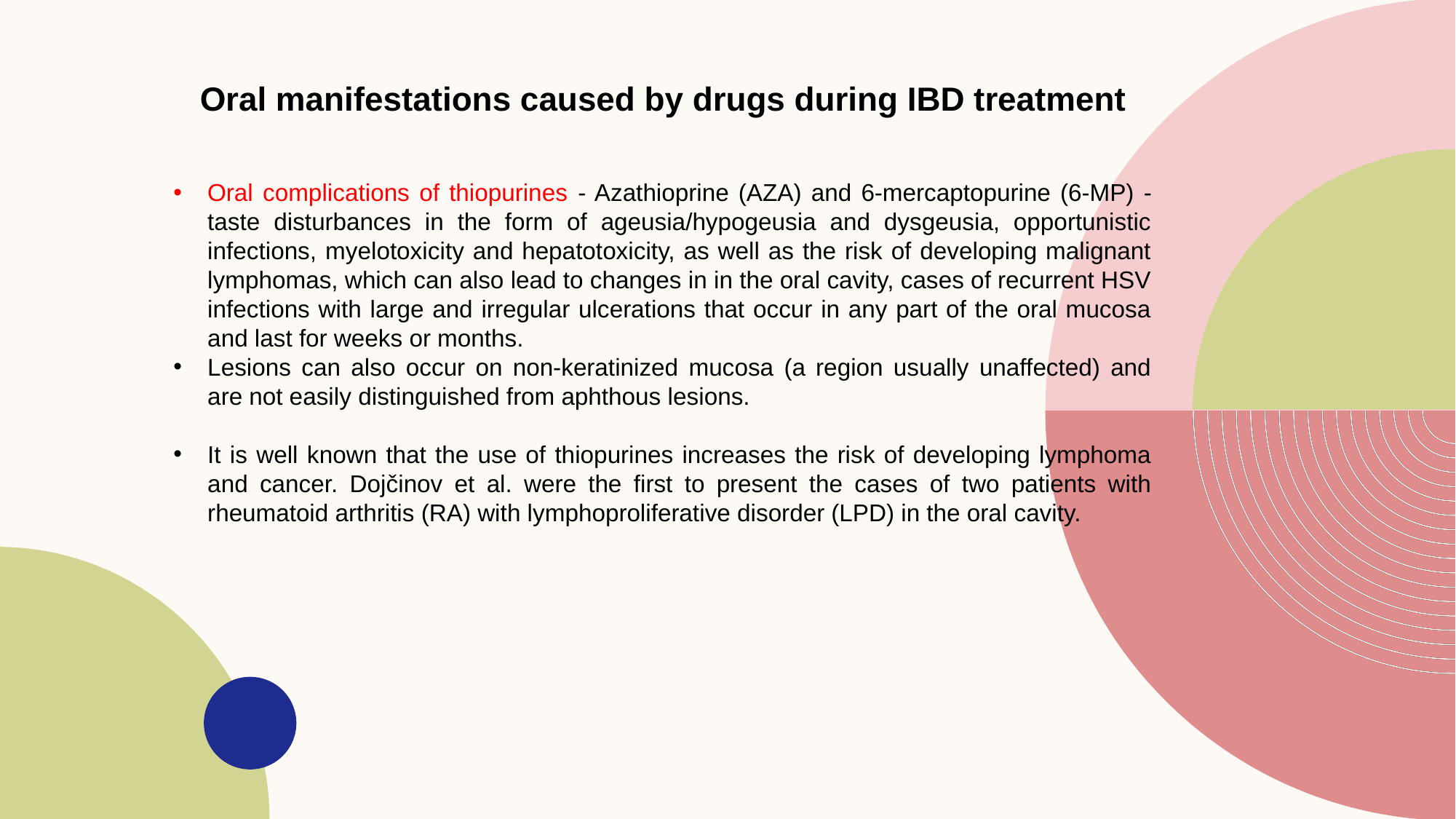

Oral manifestations caused by drugs during IBD treatment
Oral complications of thiopurines - Azathioprine (AZA) and 6-mercaptopurine (6-MP) - taste disturbances in the form of ageusia/hypogeusia and dysgeusia, opportunistic infections, myelotoxicity and hepatotoxicity, as well as the risk of developing malignant lymphomas, which can also lead to changes in in the oral cavity, cases of recurrent HSV infections with large and irregular ulcerations that occur in any part of the oral mucosa and last for weeks or months.
Lesions can also occur on non-keratinized mucosa (a region usually unaffected) and are not easily distinguished from aphthous lesions.

It is well known that the use of thiopurines increases the risk of developing lymphoma and cancer. Dojčinov et al. were the first to present the cases of two patients with rheumatoid arthritis (RA) with lymphoproliferative disorder (LPD) in the oral cavity.